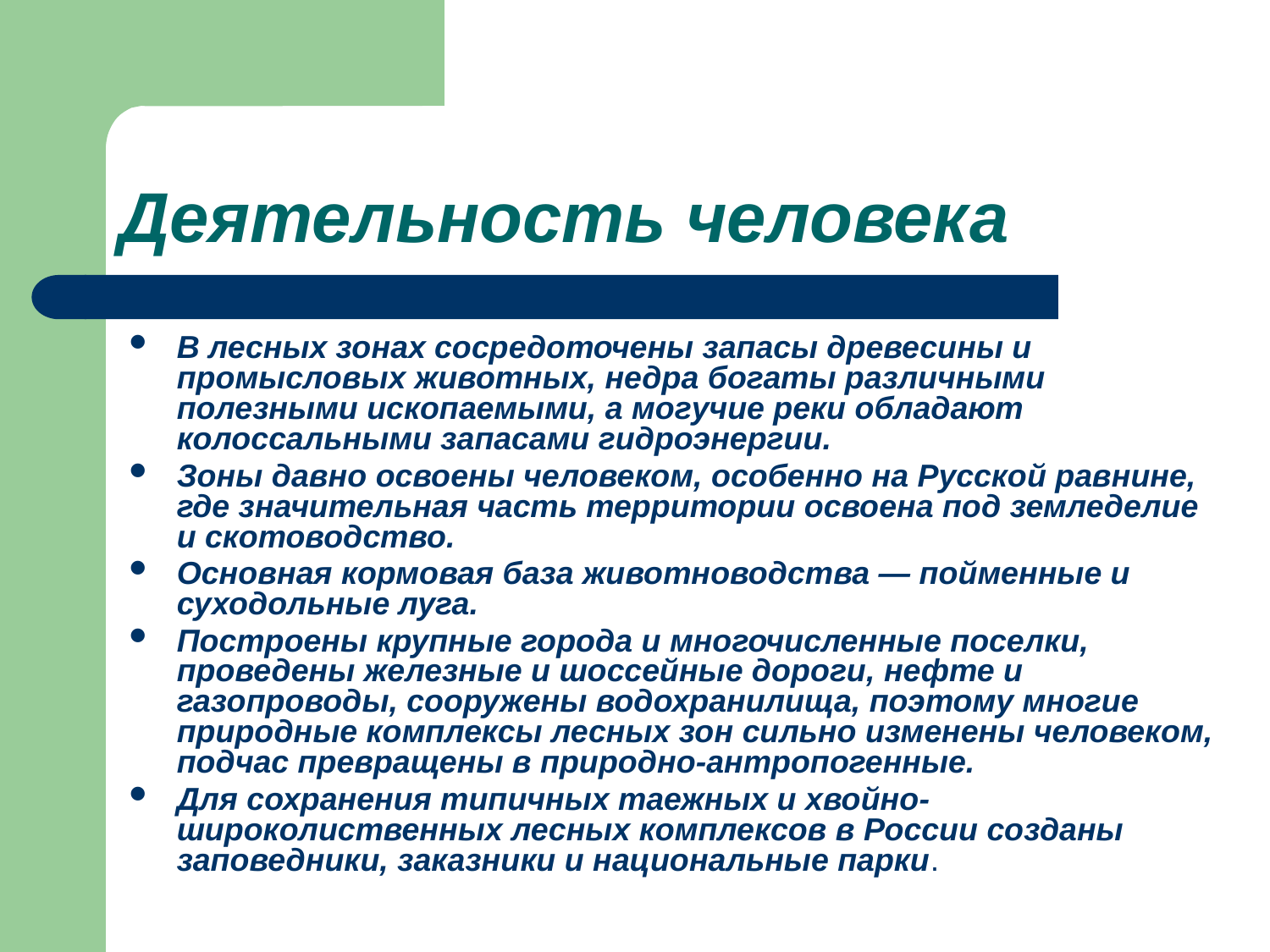

# Деятельность человека
В лесных зонах сосредоточены запасы древесины и промысловых животных, недра богаты различными полезными ископаемыми, а могучие реки обладают колоссальными запасами гидроэнергии.
Зоны давно освоены человеком, особенно на Русской равнине, где значительная часть территории освоена под земледелие и скотоводство.
Основная кормовая база животноводства — пойменные и суходольные луга.
Построены крупные города и многочисленные поселки, проведены железные и шоссейные дороги, нефте и газопроводы, сооружены водохранилища, поэтому многие природные комплексы лесных зон сильно изменены человеком, подчас превращены в природно-антропогенные.
Для сохранения типичных таежных и хвойно-широколиственных лесных комплексов в России созданы заповедники, заказники и национальные парки.